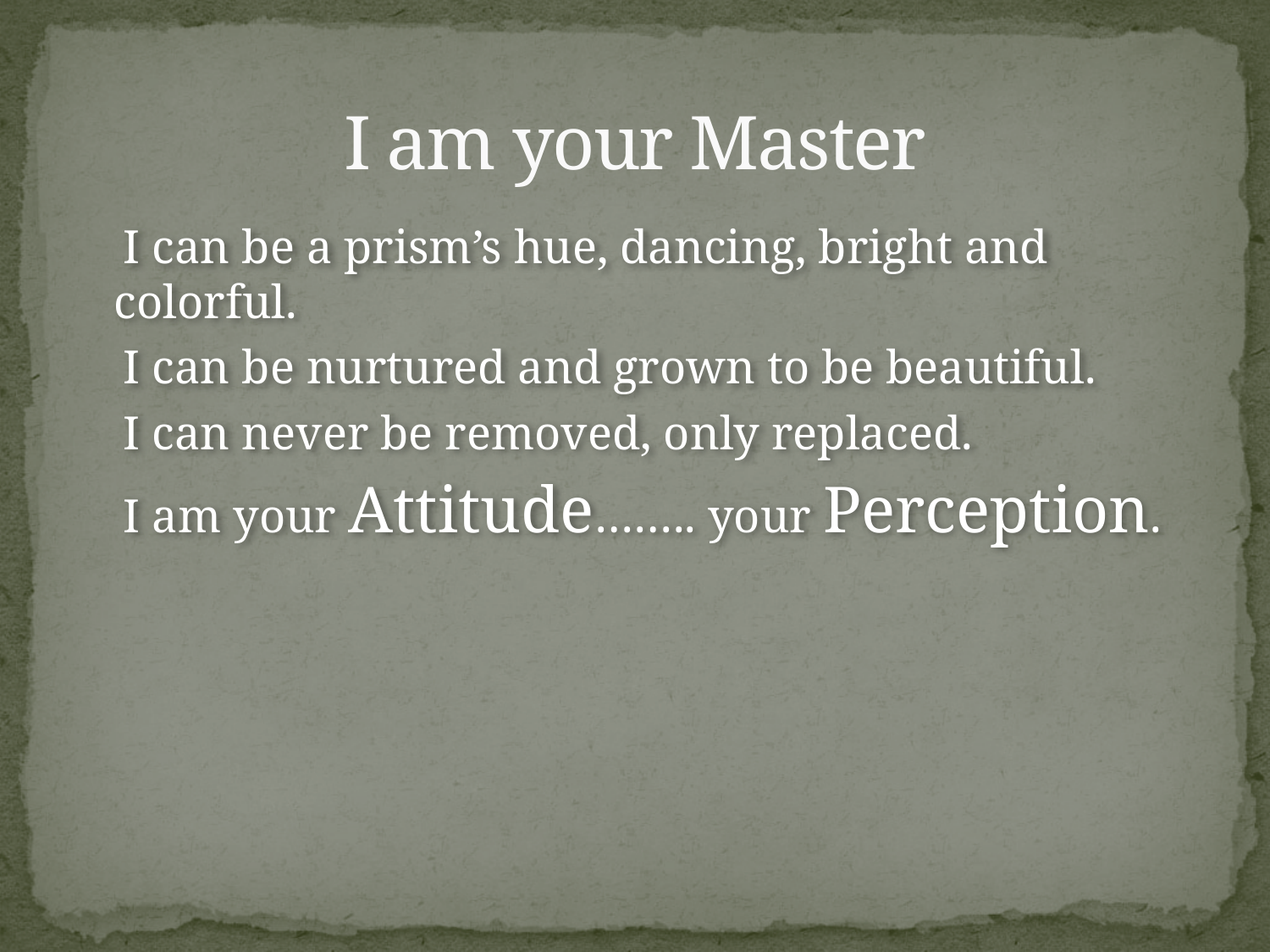

# I am your Master
    I can be a prism’s hue, dancing, bright and colorful.
    I can be nurtured and grown to be beautiful.
    I can never be removed, only replaced.
    I am your Attitude…….. your Perception.